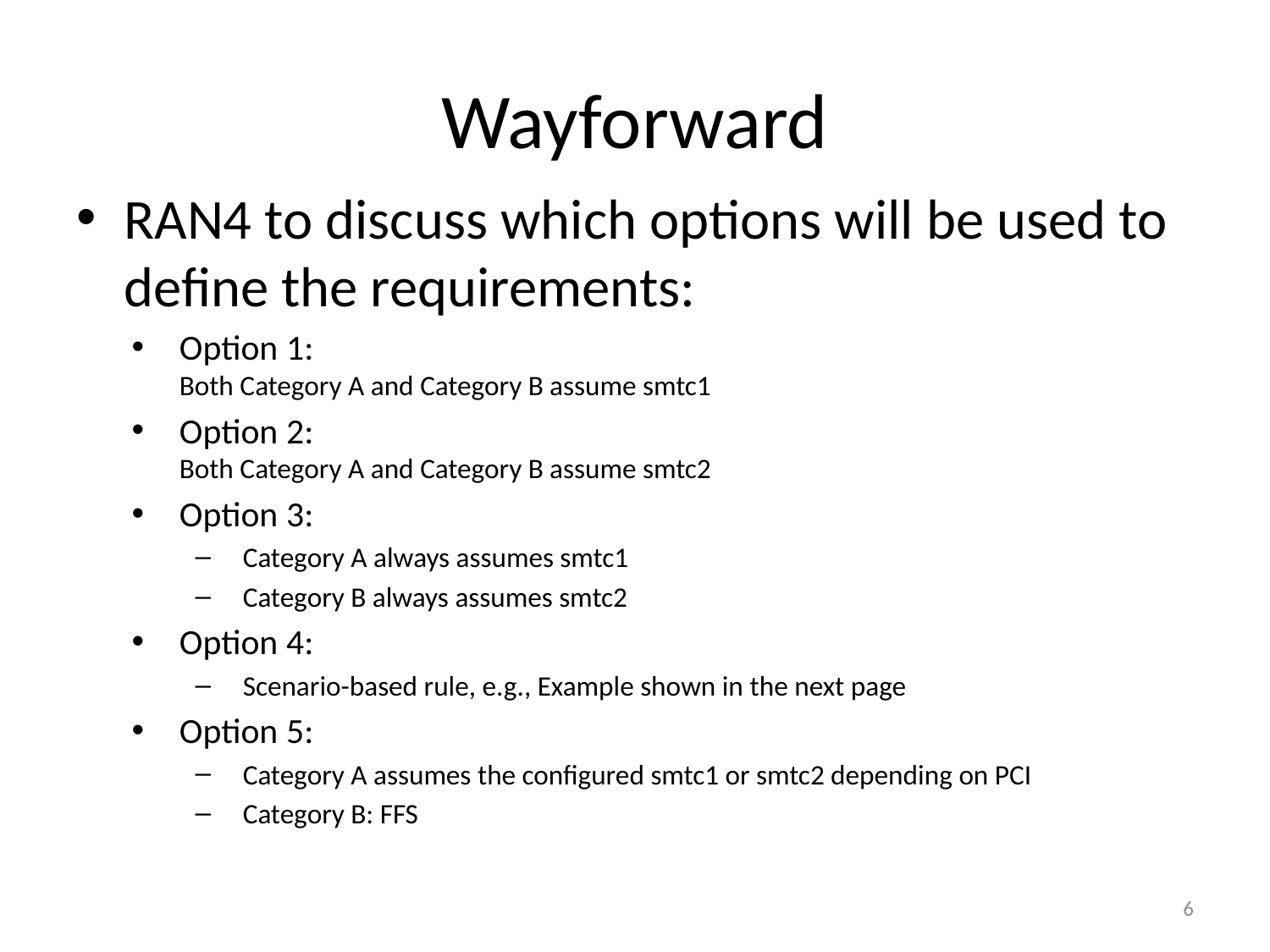

# Wayforward
RAN4 to discuss which options will be used to define the requirements:
Option 1:
Both Category A and Category B assume smtc1
Option 2:
Both Category A and Category B assume smtc2
Option 3:
Category A always assumes smtc1
Category B always assumes smtc2
Option 4:
Scenario-based rule, e.g., Example shown in the next page
Option 5:
Category A assumes the configured smtc1 or smtc2 depending on PCI
Category B: FFS

6